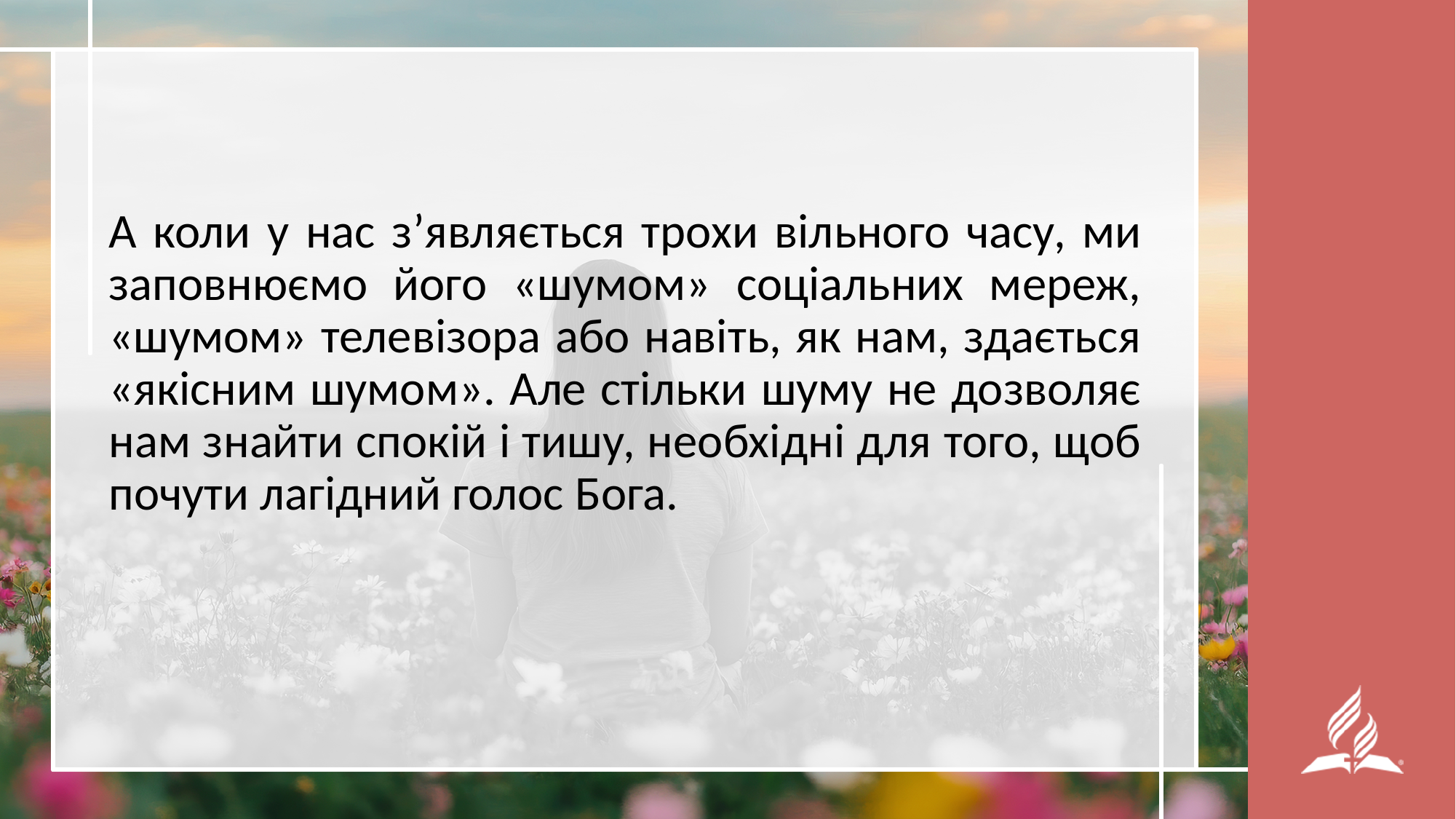

А коли у нас з’являється трохи вільного часу, ми заповнюємо його «шумом» соціальних мереж, «шумом» телевізора або навіть, як нам, здається «якісним шумом». Але стільки шуму не дозволяє нам знайти спокій і тишу, необхідні для того, щоб почути лагідний голос Бога.